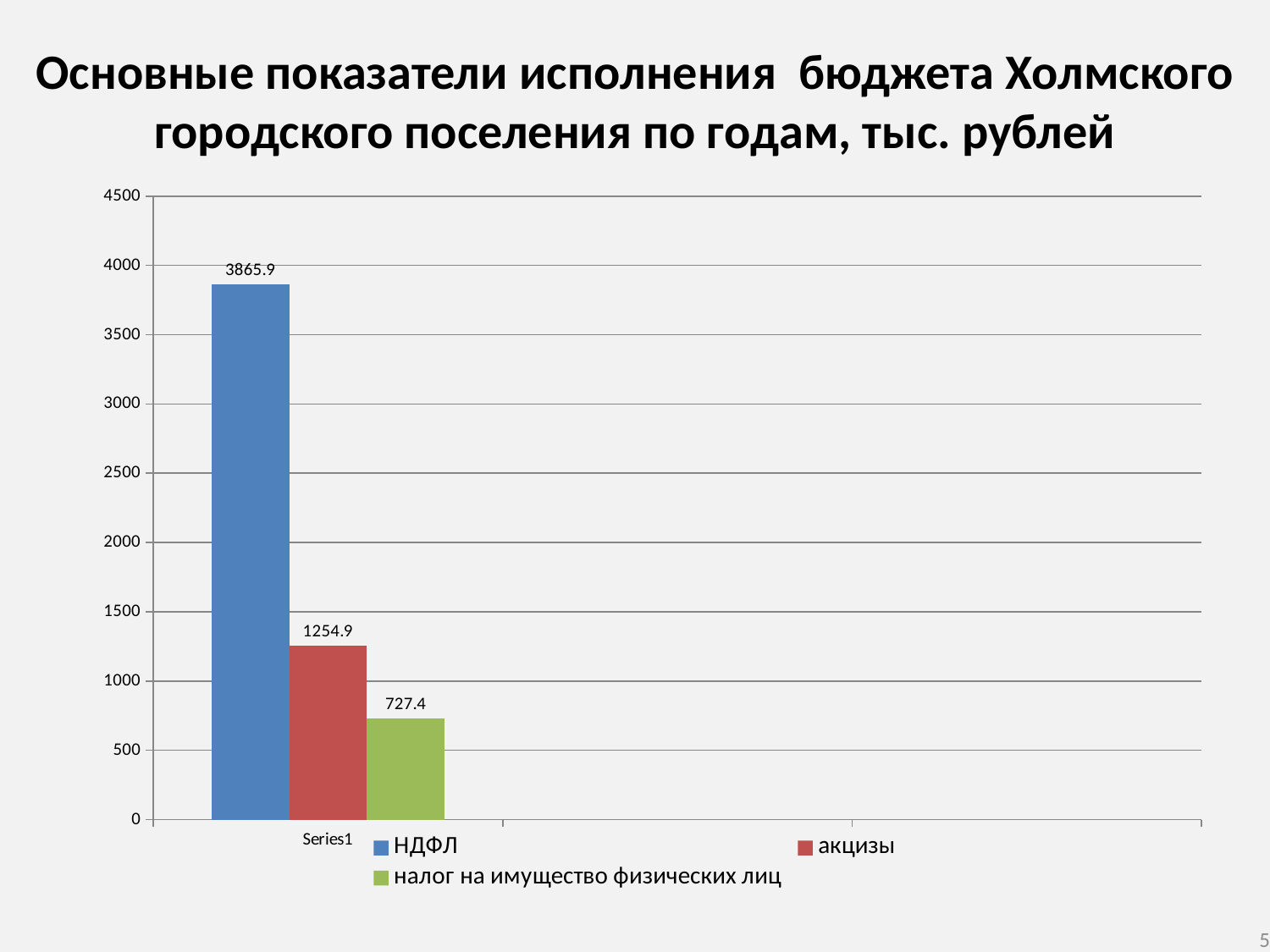

Основные показатели исполнения  бюджета Холмского городского поселения по годам, тыс. рублей

### Chart

| Category | НДФЛ | акцизы | налог на имущество физических лиц |
|---|---|---|---|
|  | 3865.9 | 1254.9 | 727.4 |
|  | None | None | None |
|  | None | None | None |
5